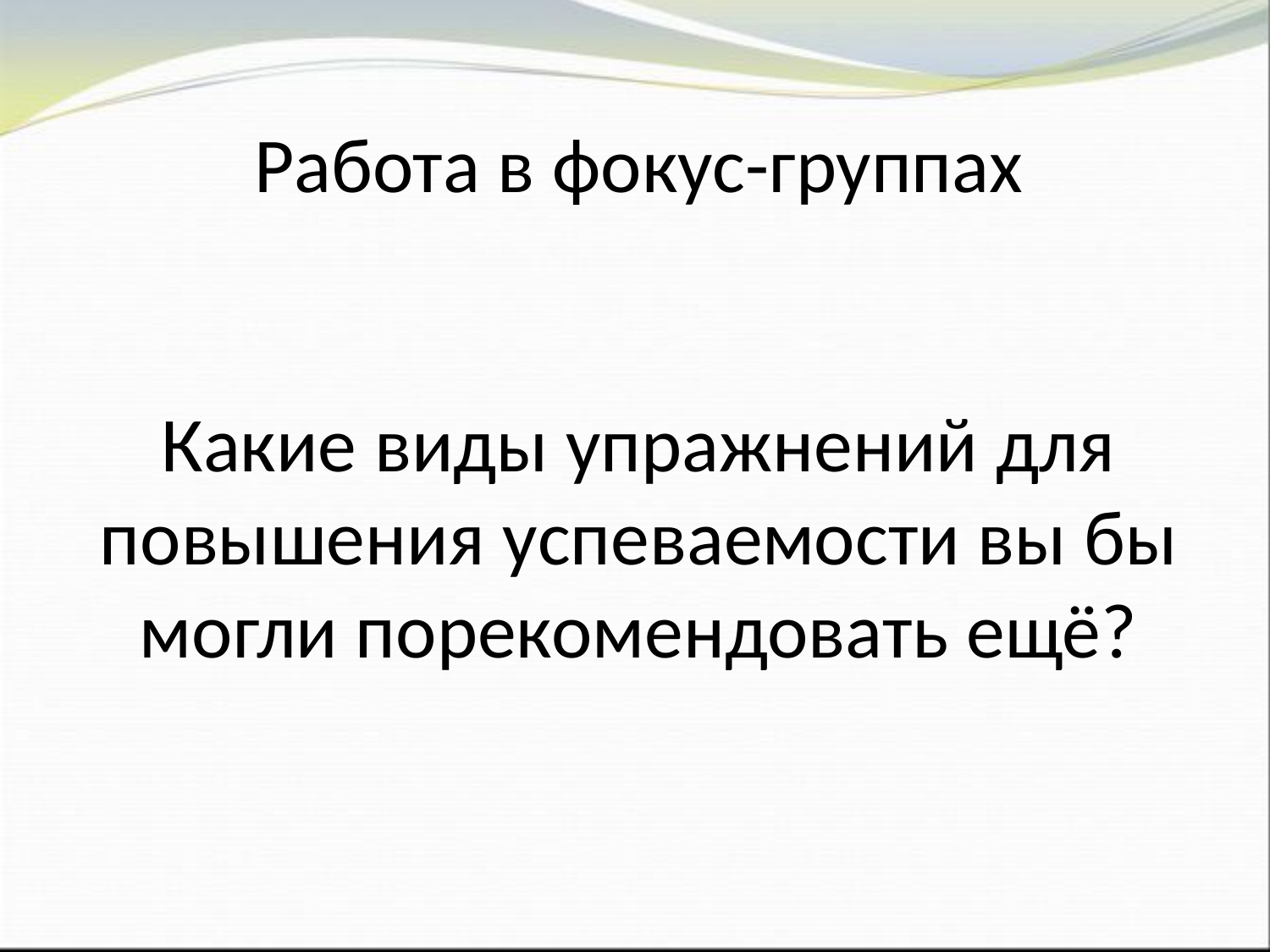

# Работа в фокус-группах Какие виды упражнений для повышения успеваемости вы бы могли порекомендовать ещё?